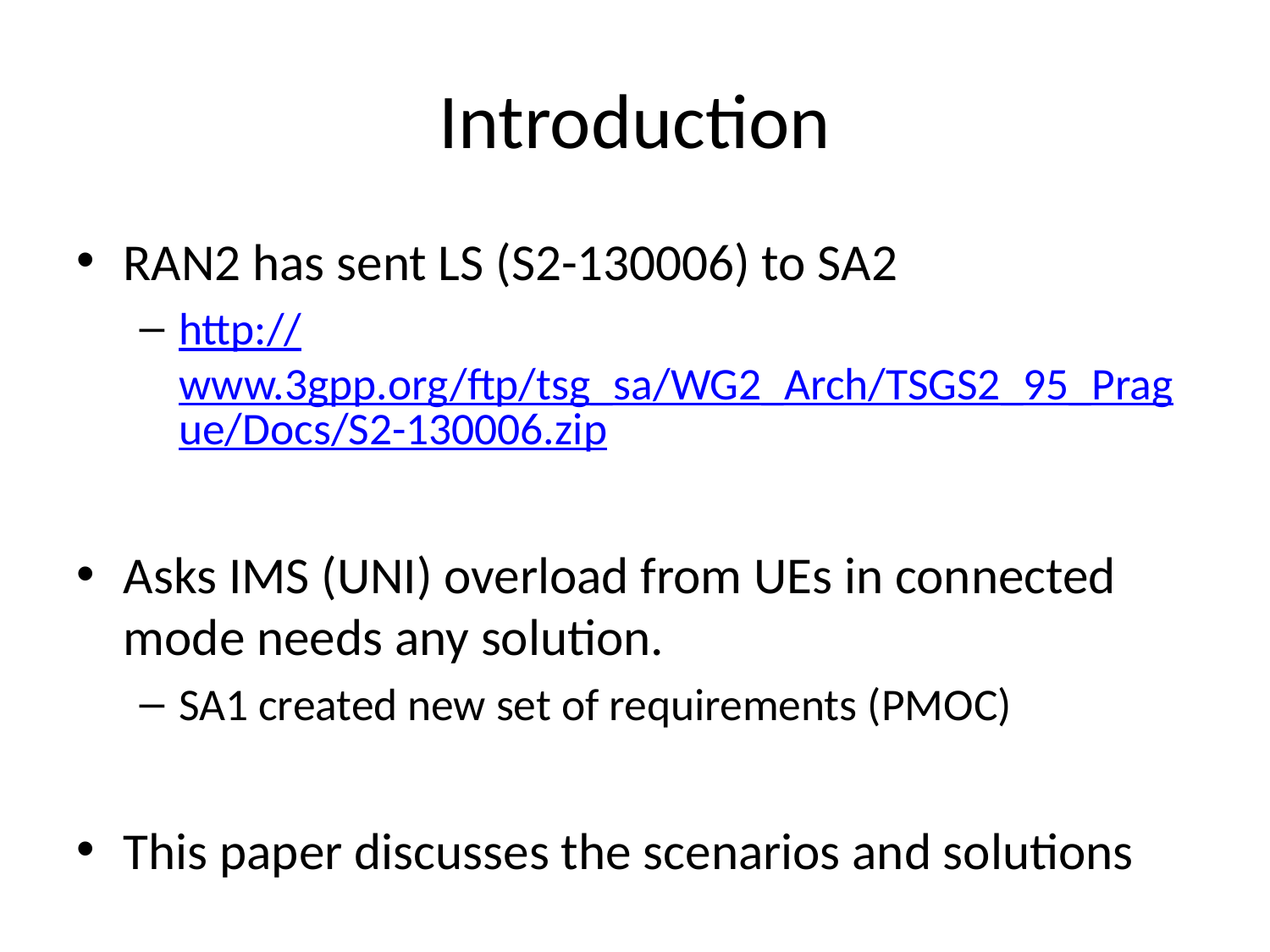

# Introduction
RAN2 has sent LS (S2-130006) to SA2
http://www.3gpp.org/ftp/tsg_sa/WG2_Arch/TSGS2_95_Prague/Docs/S2-130006.zip

Asks IMS (UNI) overload from UEs in connected mode needs any solution.
SA1 created new set of requirements (PMOC)

This paper discusses the scenarios and solutions